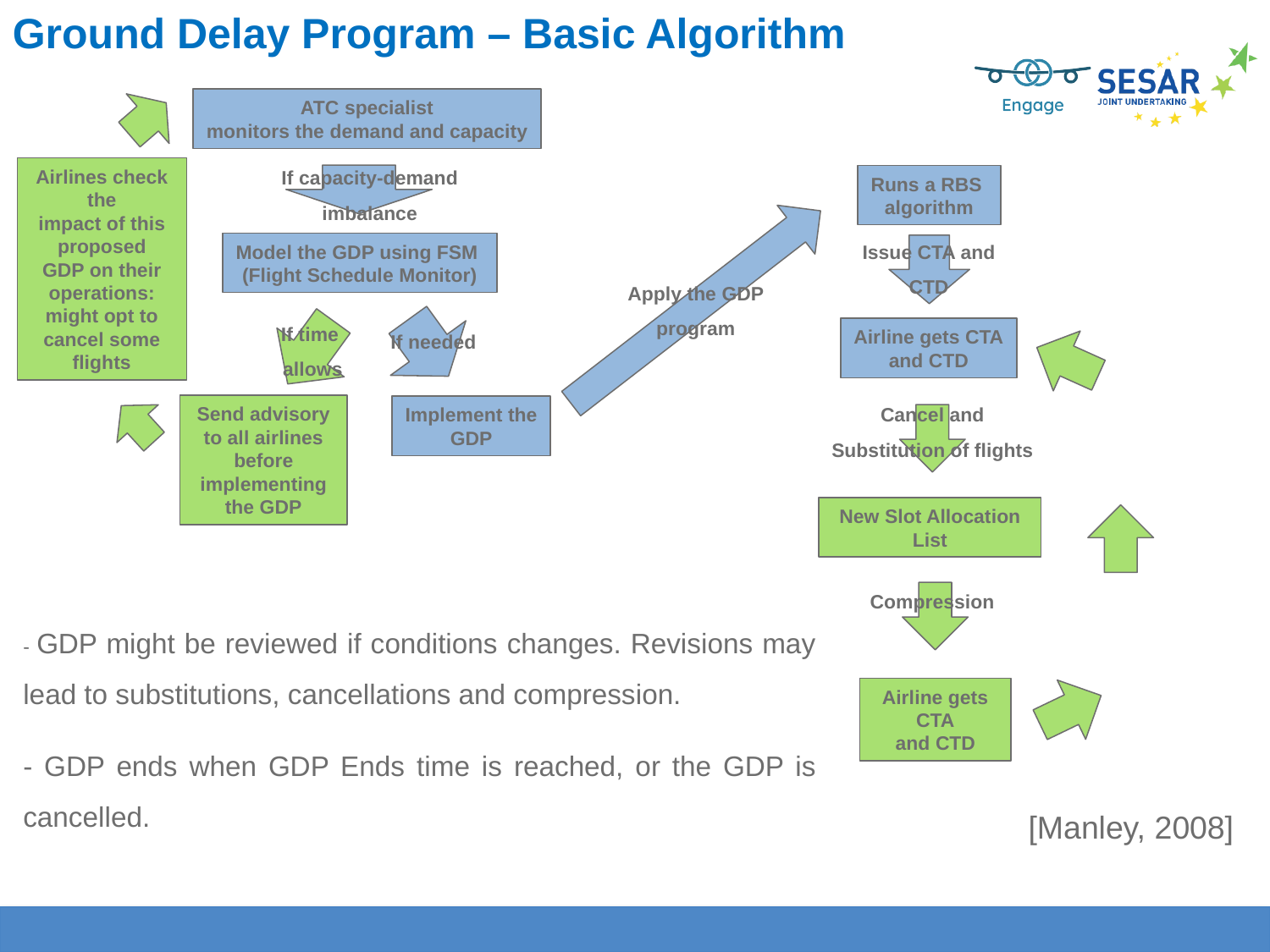

Ground Delay Program – Basic Algorithm

ATC specialist
monitors the demand and capacity

If capacity-demand
imbalance

Airlines check the
impact of this proposed
GDP on their operations:
might opt to cancel some
flights

Runs a RBS
algorithm
Issue CTA and
CTD
Model the GDP using FSM
(Flight Schedule Monitor)

Apply the GDP
program
If time
allows
If needed

Airline gets CTA
and CTD

Cancel and
Substitution of flights
Send advisory
to all airlines
before implementing
the GDP
Implement the
GDP

New Slot Allocation
List

Compression

- GDP might be reviewed if conditions changes. Revisions may lead to substitutions, cancellations and compression.
- GDP ends when GDP Ends time is reached, or the GDP is cancelled.

Airline gets CTA
and CTD
[Manley, 2008]